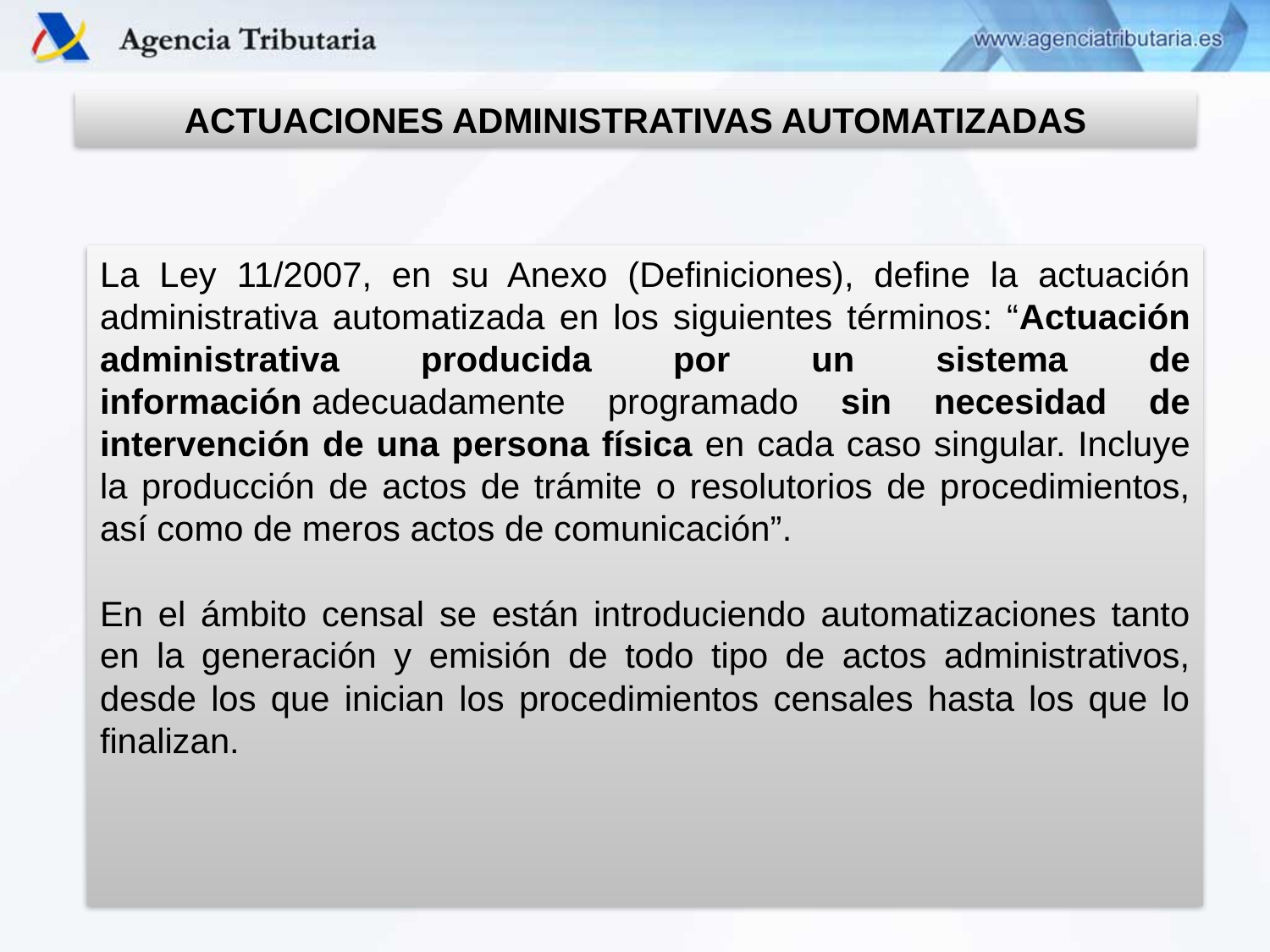

ACTUACIONES ADMINISTRATIVAS AUTOMATIZADAS
La Ley 11/2007, en su Anexo (Definiciones), define la actuación administrativa automatizada en los siguientes términos: “Actuación administrativa producida por un sistema de información adecuadamente programado sin necesidad de intervención de una persona física en cada caso singular. Incluye la producción de actos de trámite o resolutorios de procedimientos, así como de meros actos de comunicación”.

En el ámbito censal se están introduciendo automatizaciones tanto en la generación y emisión de todo tipo de actos administrativos, desde los que inician los procedimientos censales hasta los que lo finalizan.